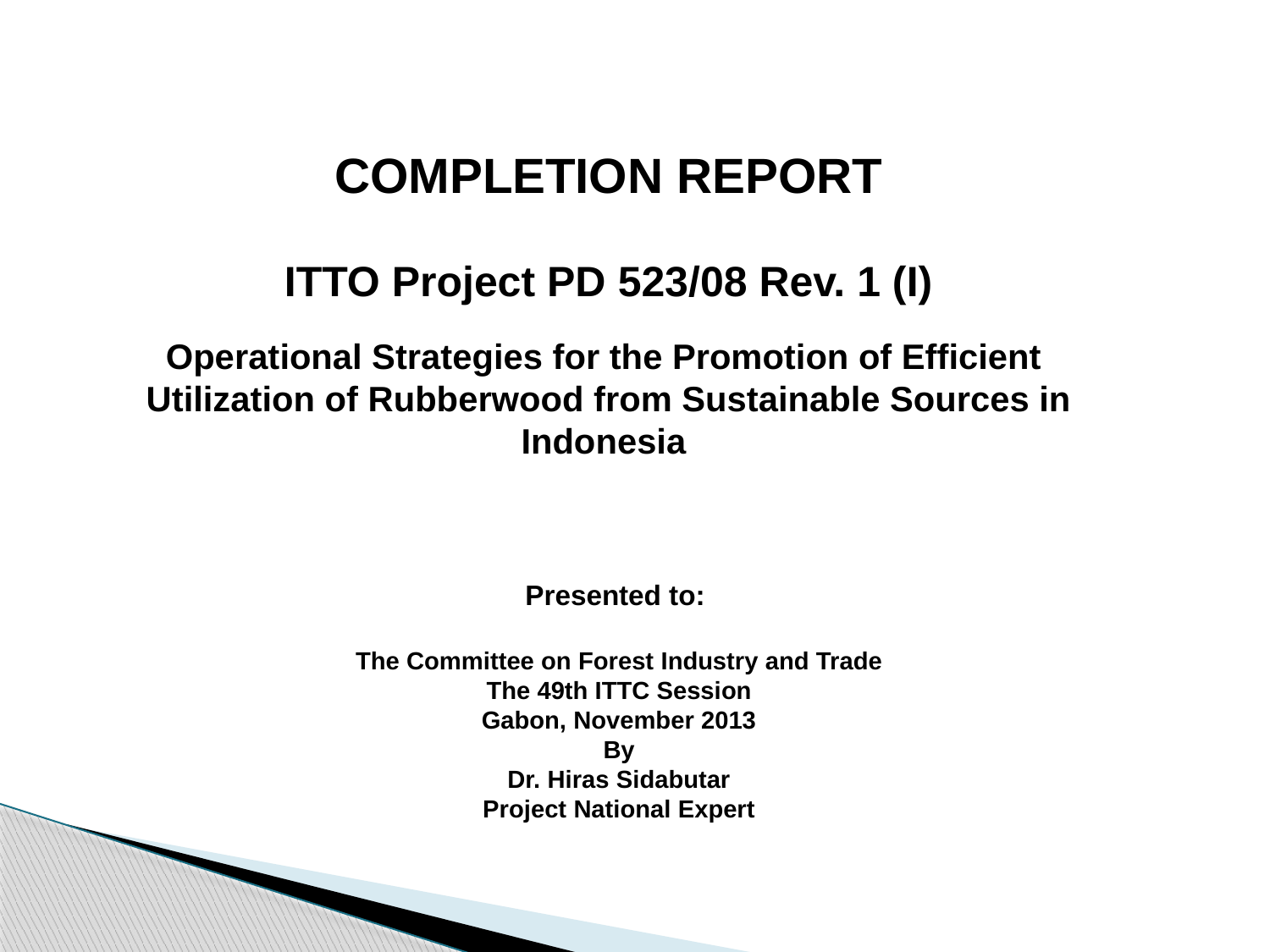

COMPLETION REPORT

ITTO Project PD 523/08 Rev. 1 (I)
Operational Strategies for the Promotion of Efficient  Utilization of Rubberwood from Sustainable Sources in Indonesia
Presented to:

The Committee on Forest Industry and Trade
The 49th ITTC Session
Gabon, November 2013
By
Dr. Hiras Sidabutar
Project National Expert